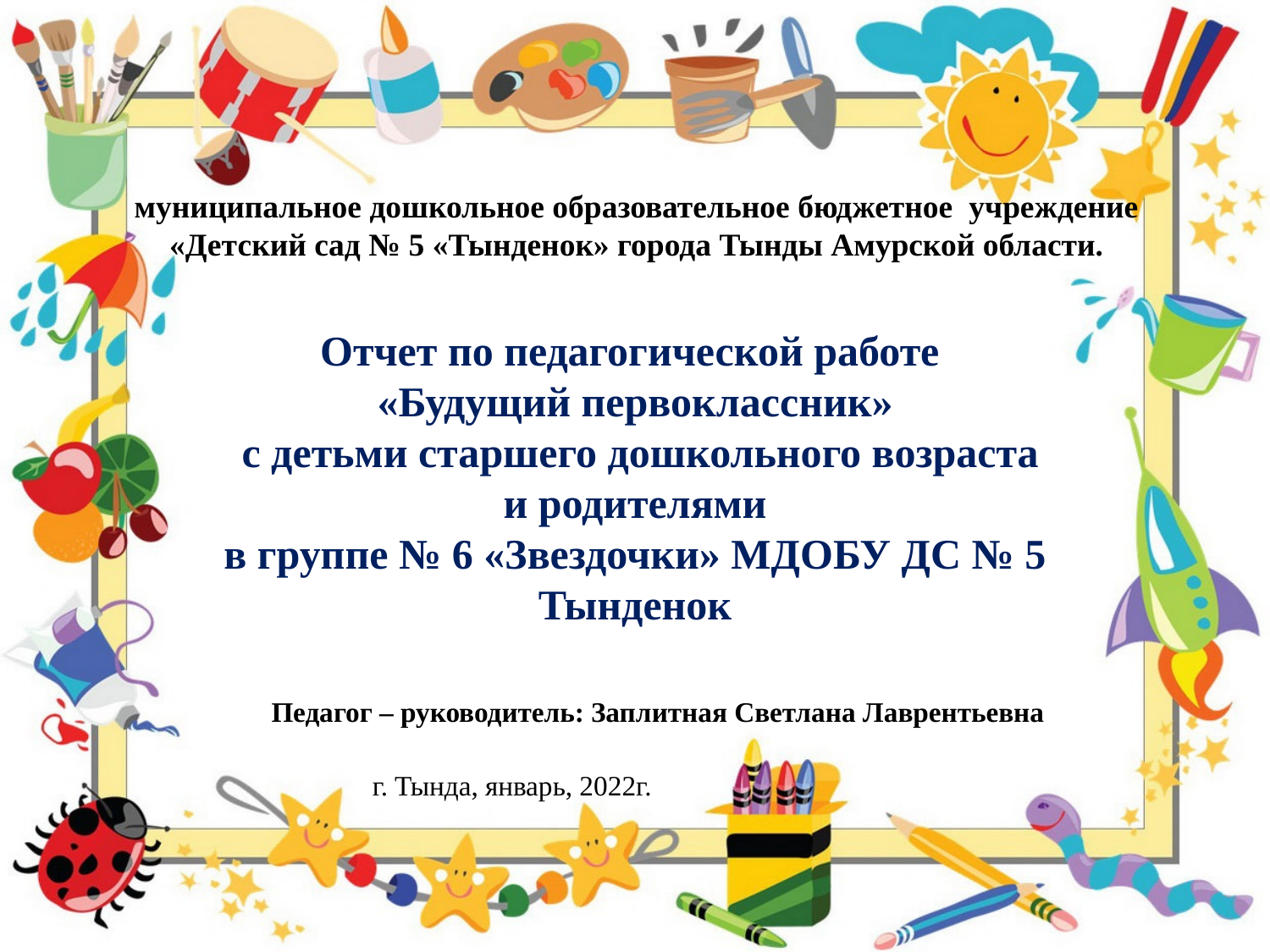

муниципальное дошкольное образовательное бюджетное  учреждение
«Детский сад № 5 «Тынденок» города Тынды Амурской области.
Отчет по педагогической работе
«Будущий первоклассник»
 с детьми старшего дошкольного возраста
 и родителями
в группе № 6 «Звездочки» МДОБУ ДС № 5 Тынденок
Педагог – руководитель: Заплитная Светлана Лаврентьевна
г. Тында, январь, 2022г.